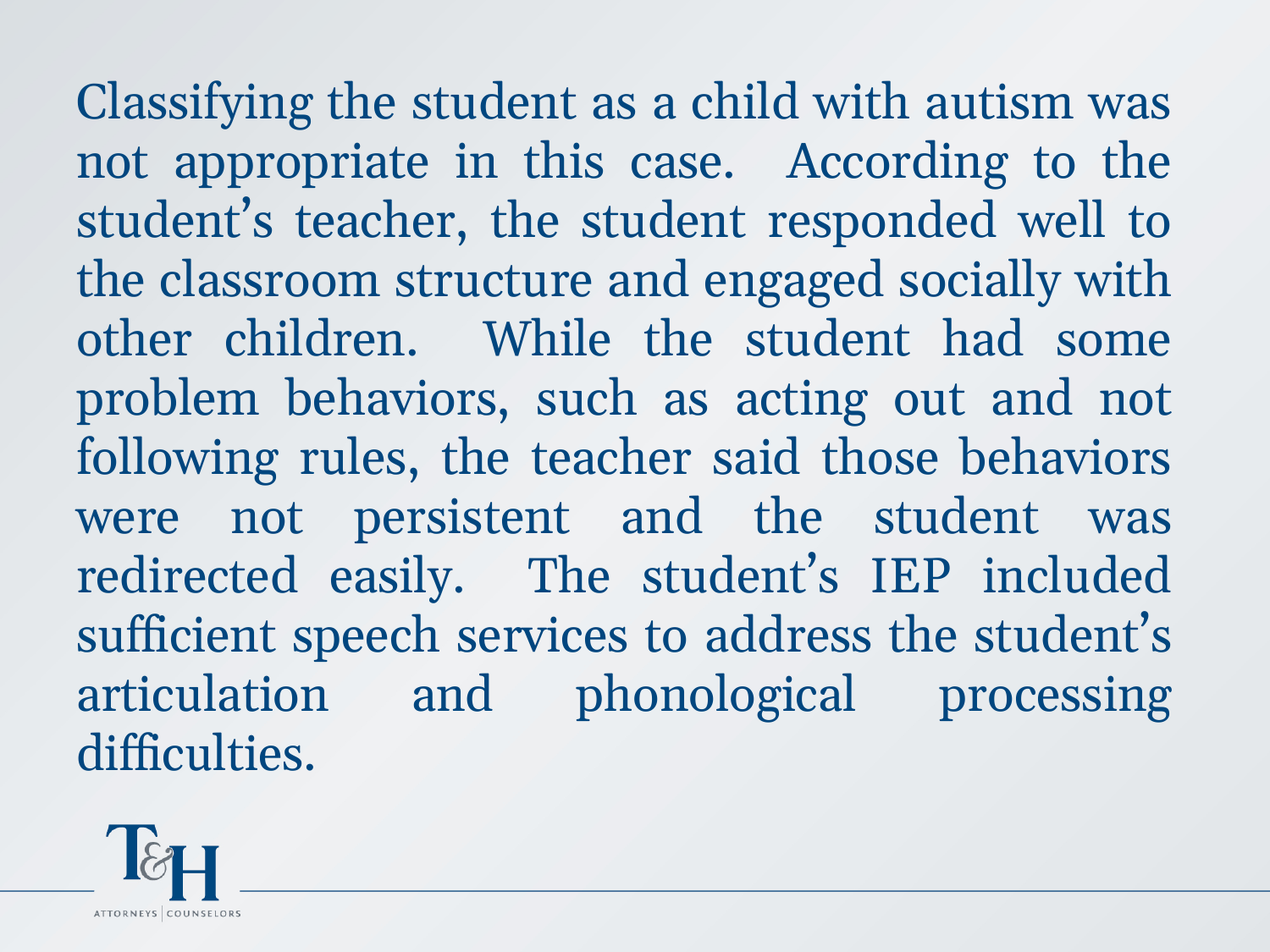

Classifying the student as a child with autism was not appropriate in this case.  According to the student’s teacher, the student responded well to the classroom structure and engaged socially with other children.  While the student had some problem behaviors, such as acting out and not following rules, the teacher said those behaviors were not persistent and the student was redirected easily.  The student’s IEP included sufficient speech services to address the student’s articulation and phonological processing difficulties.